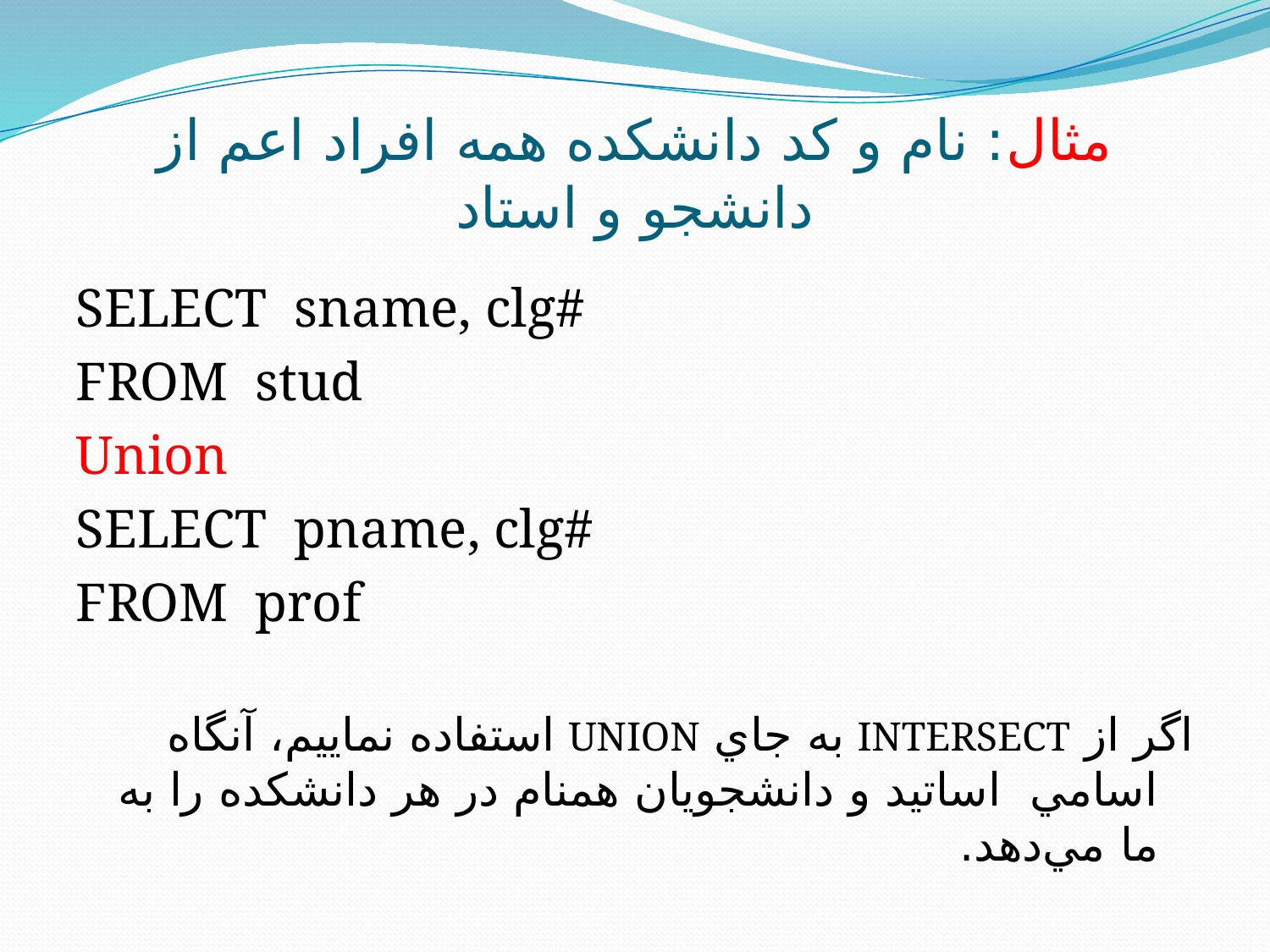

# مثال: نام و کد دانشکده همه افراد اعم از دانشجو و استاد
SELECT  sname, clg#
FROM  stud
Union
SELECT  pname, clg#
FROM  prof

اگر از INTERSECT به جاي UNION استفاده نماييم، آنگاه اسامي  اساتيد و دانشجويان همنام در هر دانشکده را به ما مي‌دهد.